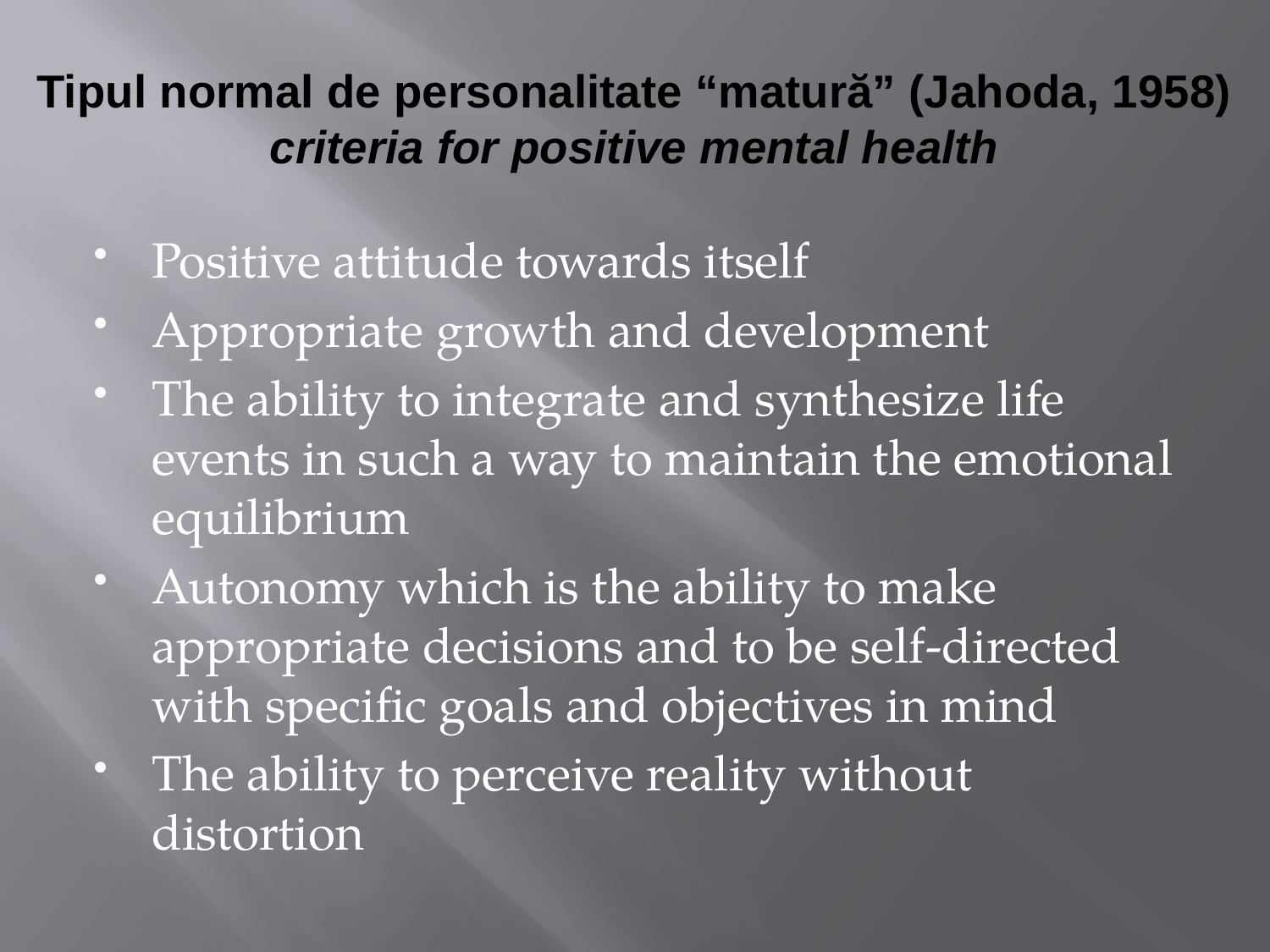

# Tipul normal de personalitate “matură” (Jahoda, 1958) criteria for positive mental health
Positive attitude towards itself
Appropriate growth and development
The ability to integrate and synthesize life events in such a way to maintain the emotional equilibrium
Autonomy which is the ability to make appropriate decisions and to be self-directed with specific goals and objectives in mind
The ability to perceive reality without distortion